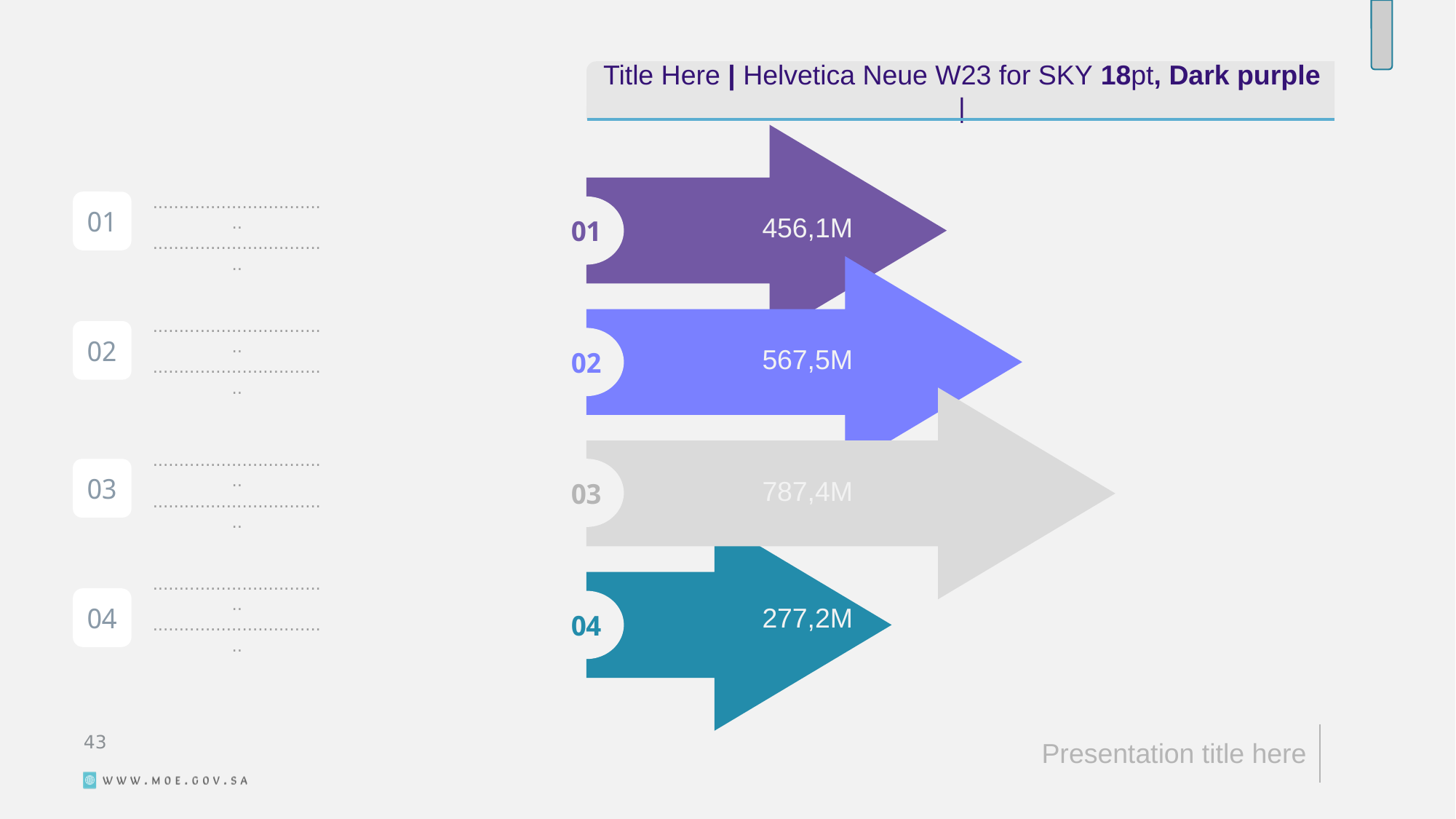

Title Here | Helvetica Neue W23 for SKY 18pt, Dark purple |

01
01
456,1M
..................................
..................................

02
02
..................................
..................................
567,5M

03
03
..................................
..................................
787,4M

..................................
..................................
04
04
277,2M
43
Presentation title here